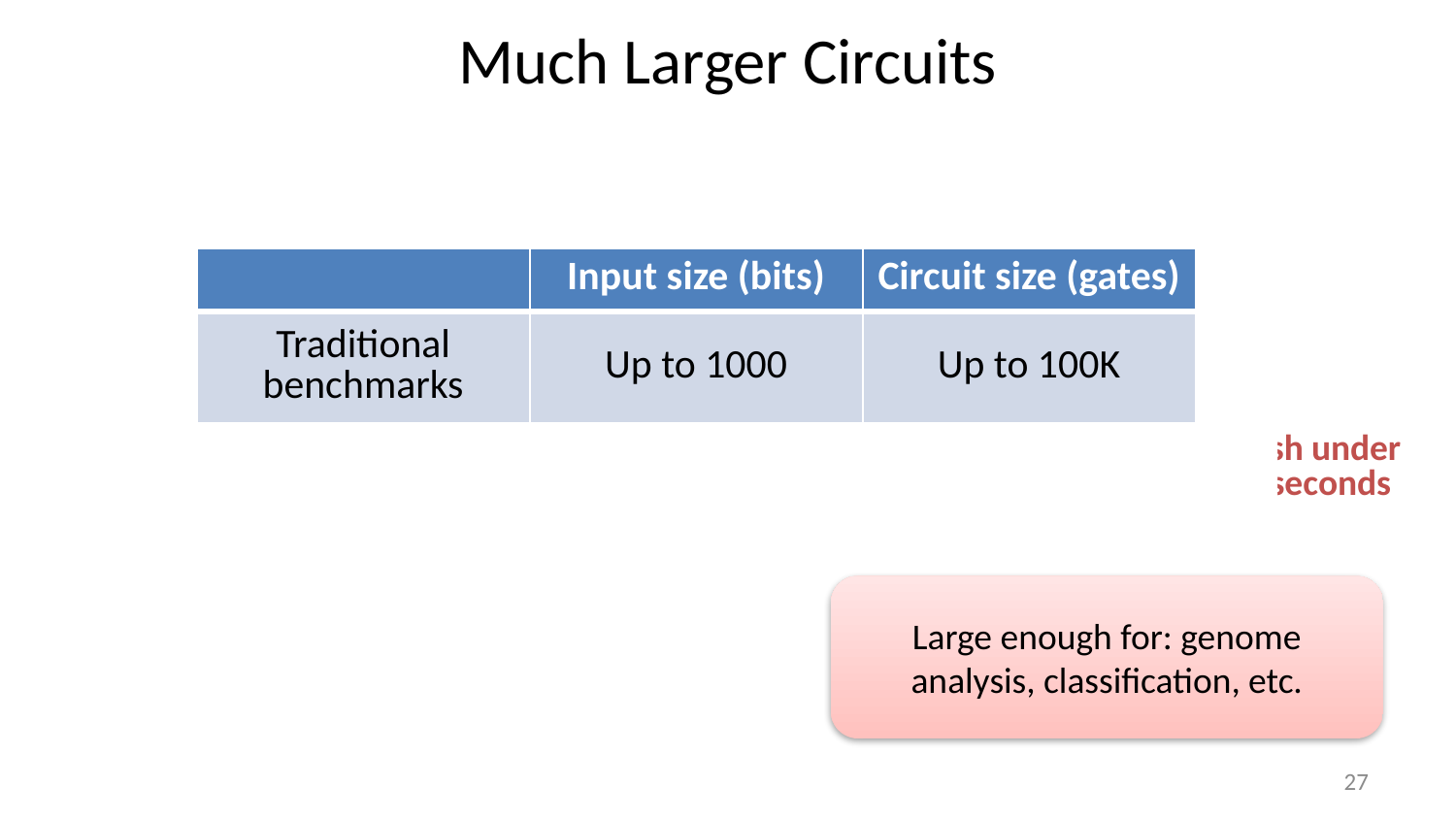

# Much Larger Circuits
|  | Input size (bits) | Circuit size (gates) |
| --- | --- | --- |
| Traditional benchmarks | Up to 1000 | Up to 100K |
| Our new benchmarks | 200K to 10M | 2M to 10M |

Finish under
15 seconds
Large enough for: genome analysis, classification, etc.
27